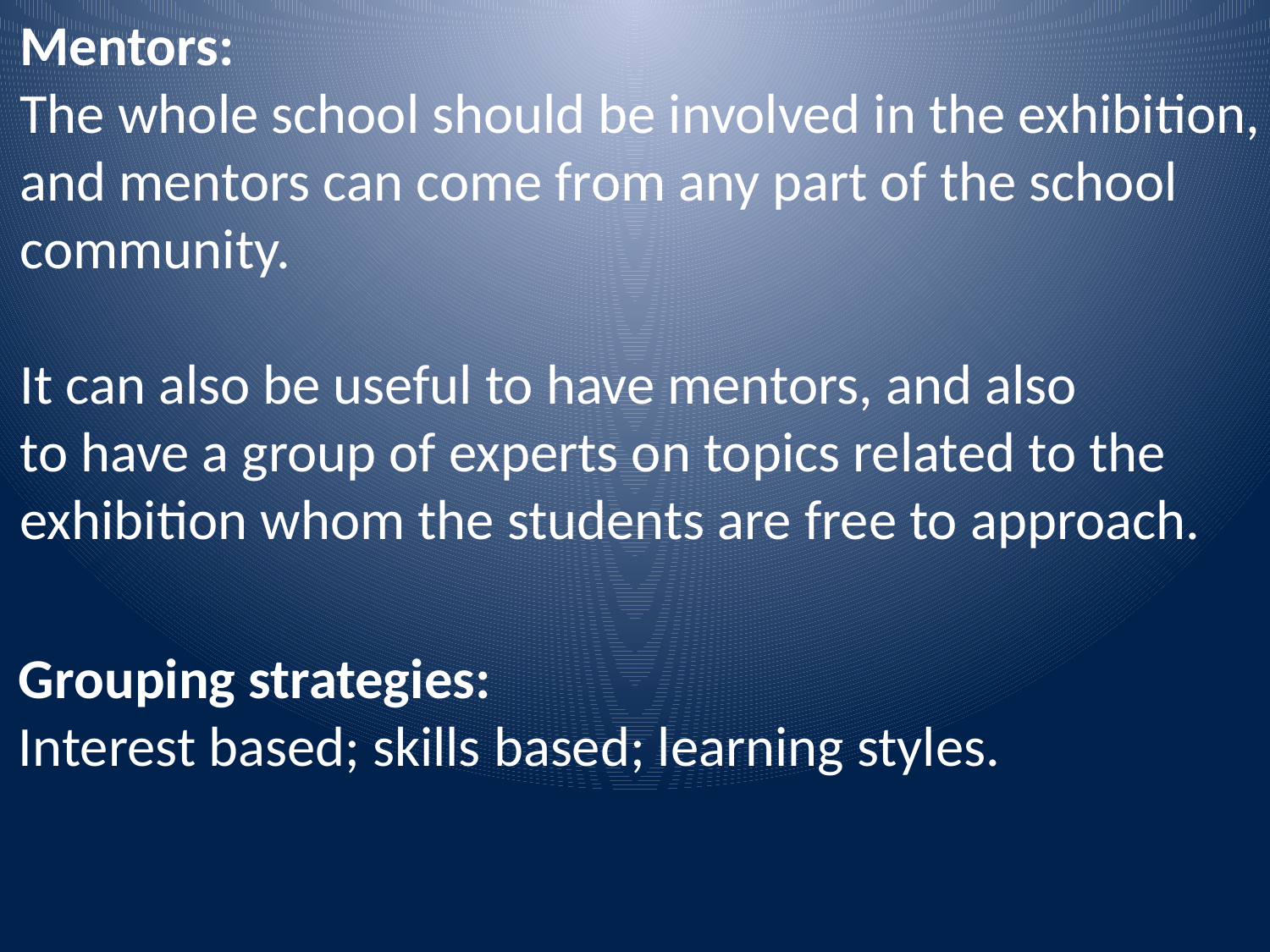

Mentors:
The whole school should be involved in the exhibition,
and mentors can come from any part of the school
community.

It can also be useful to have mentors, and also
to have a group of experts on topics related to the
exhibition whom the students are free to approach.
Grouping strategies:
Interest based; skills based; learning styles.